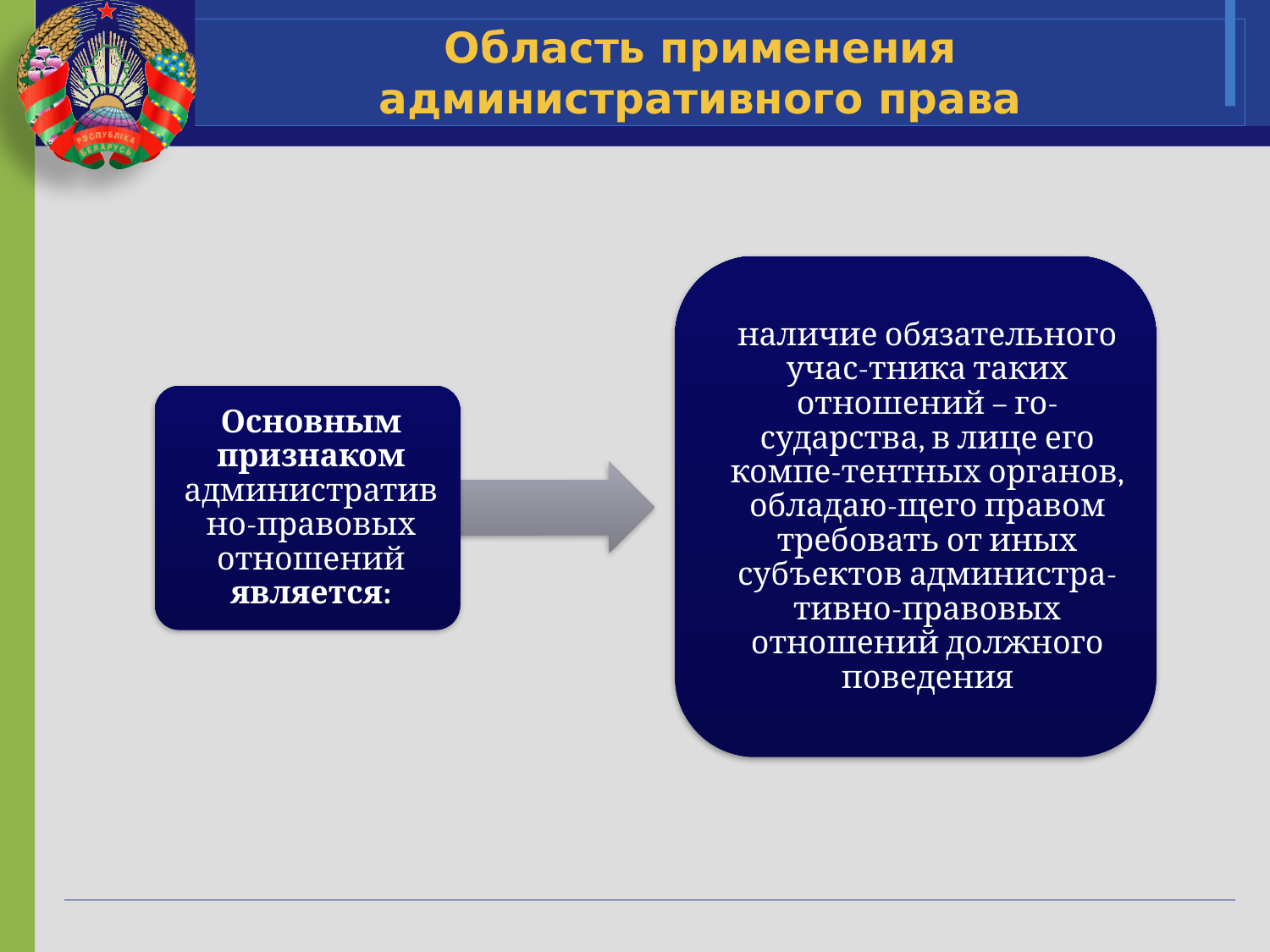

# Область применения административного права
наличие обязательного учас-тника таких отношений – го-сударства, в лице его компе-тентных органов, обладаю-щего правом требовать от иных субъектов администра-тивно-правовых отношений должного поведения
Основным признаком административно-правовых отношений является: